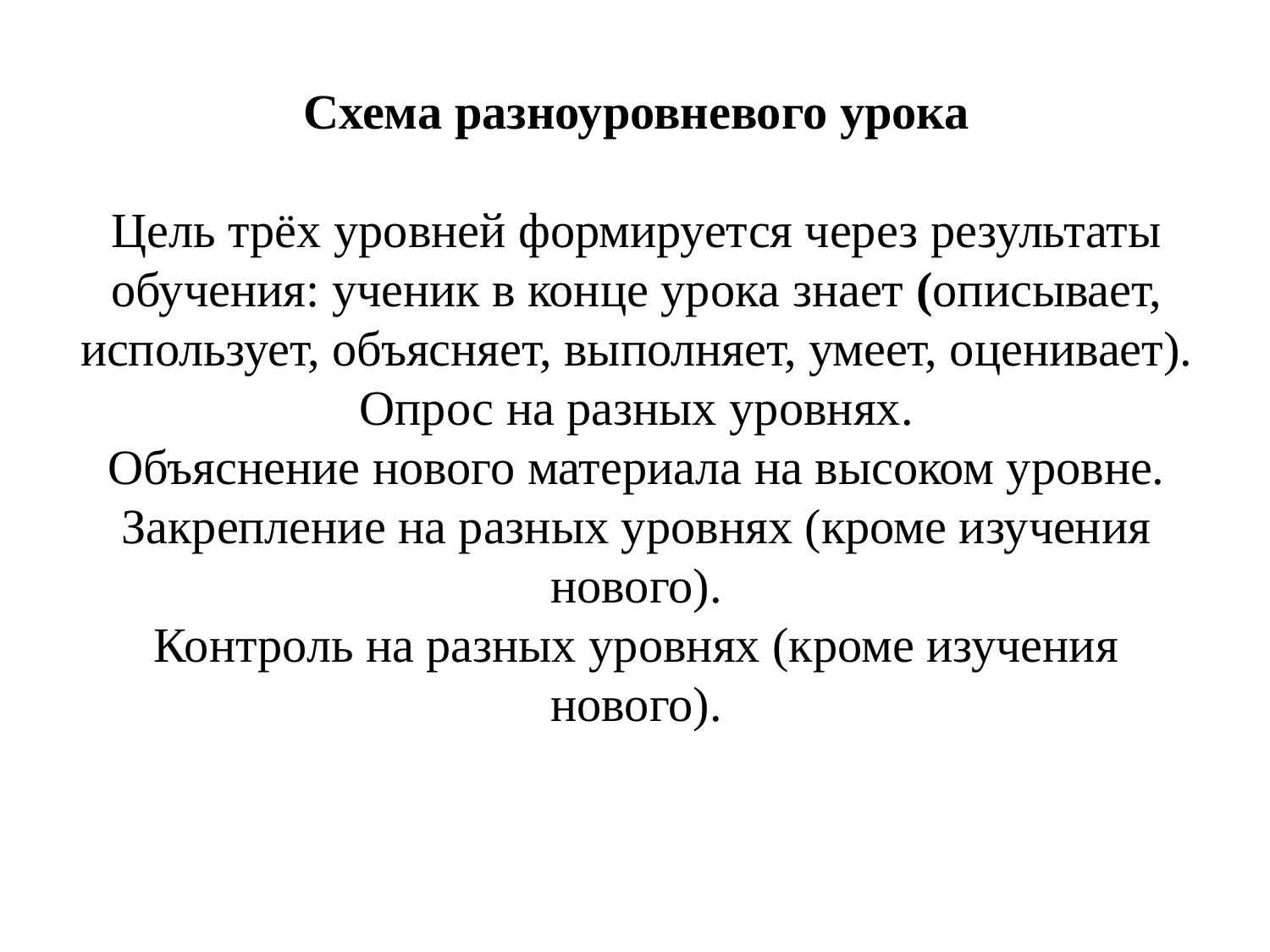

# Схема разноуровневого урока   Цель трёх уровней формируется через результаты обучения: ученик в конце урока знает (описывает, использует, объясняет, выполняет, умеет, оценивает). Опрос на разных уровнях. Объяснение нового материала на высоком уровне. Закрепление на разных уровнях (кроме изучения нового). Контроль на разных уровнях (кроме изучения нового).